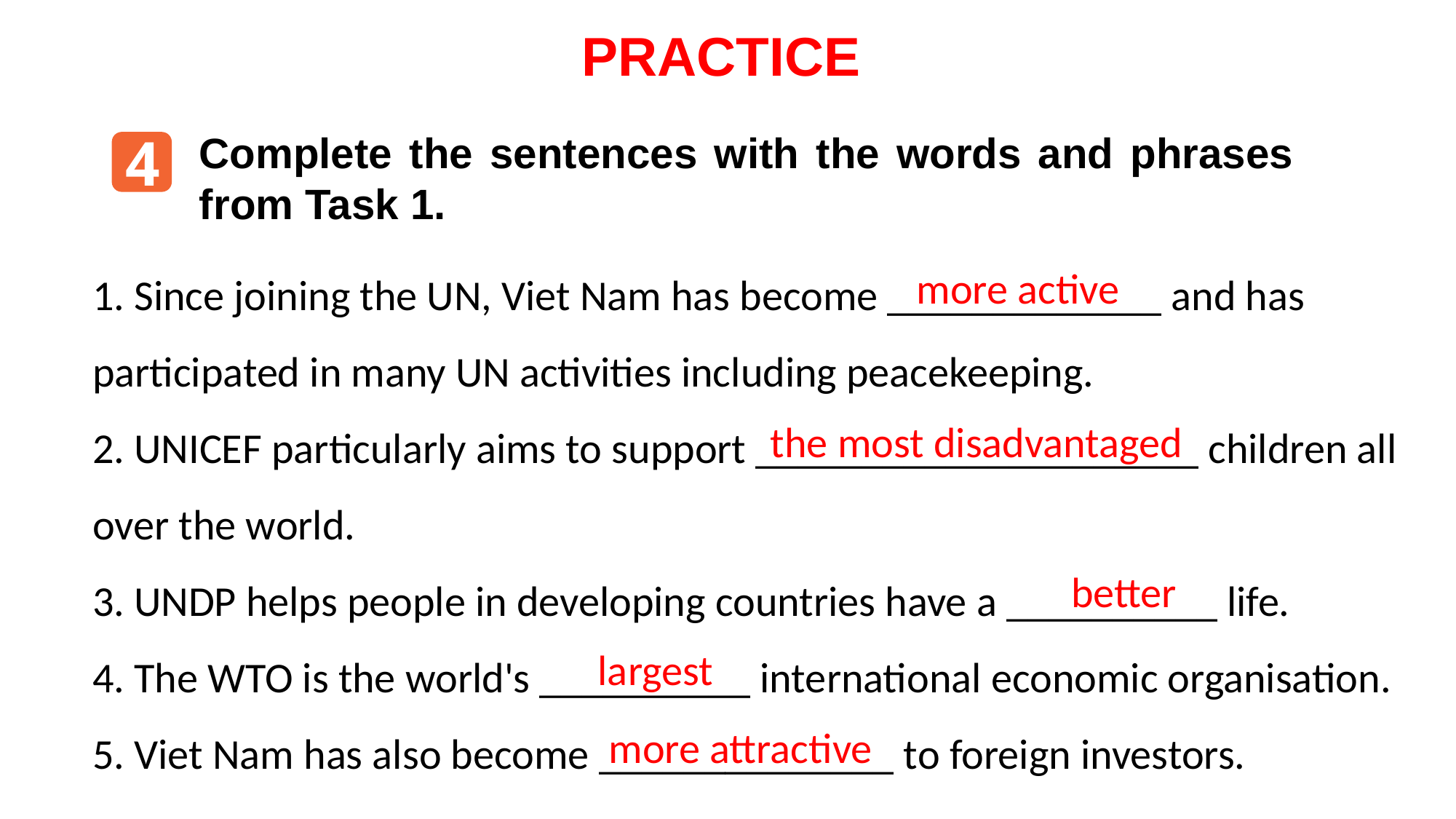

PRACTICE
4
Complete the sentences with the words and phrases from Task 1.

1. Since joining the UN, Viet Nam has become _____________ and has participated in many UN activities including peacekeeping.
2. UNICEF particularly aims to support _____________________ children all over the world.
3. UNDP helps people in developing countries have a __________ life.
4. The WTO is the world's __________ international economic organisation.
5. Viet Nam has also become ______________ to foreign investors.
more active
the most disadvantaged
better

largest
more attractive